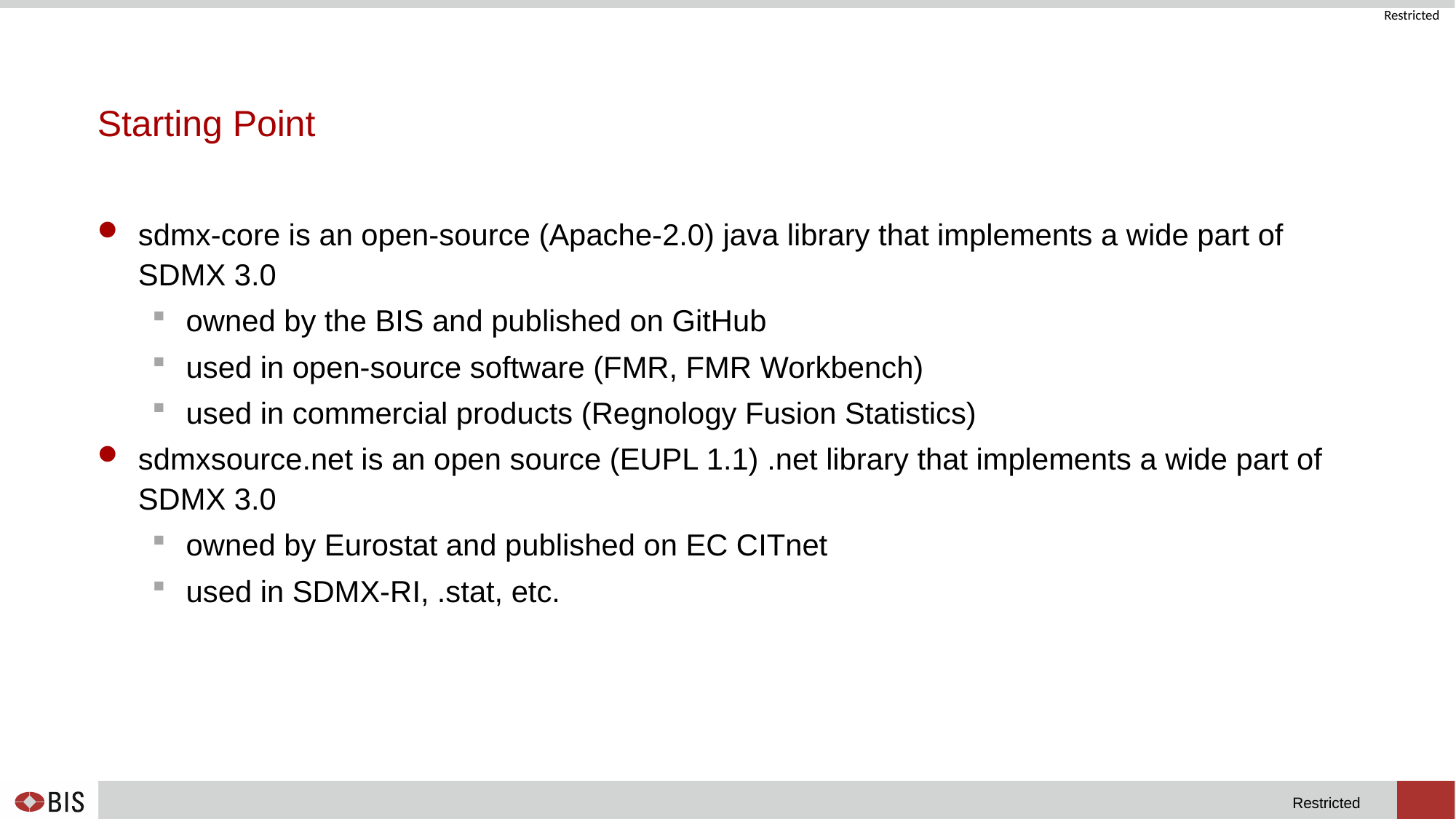

# Starting Point
sdmx-core is an open-source (Apache-2.0) java library that implements a wide part of SDMX 3.0
owned by the BIS and published on GitHub
used in open-source software (FMR, FMR Workbench)
used in commercial products (Regnology Fusion Statistics)
sdmxsource.net is an open source (EUPL 1.1) .net library that implements a wide part of SDMX 3.0
owned by Eurostat and published on EC CITnet
used in SDMX-RI, .stat, etc.